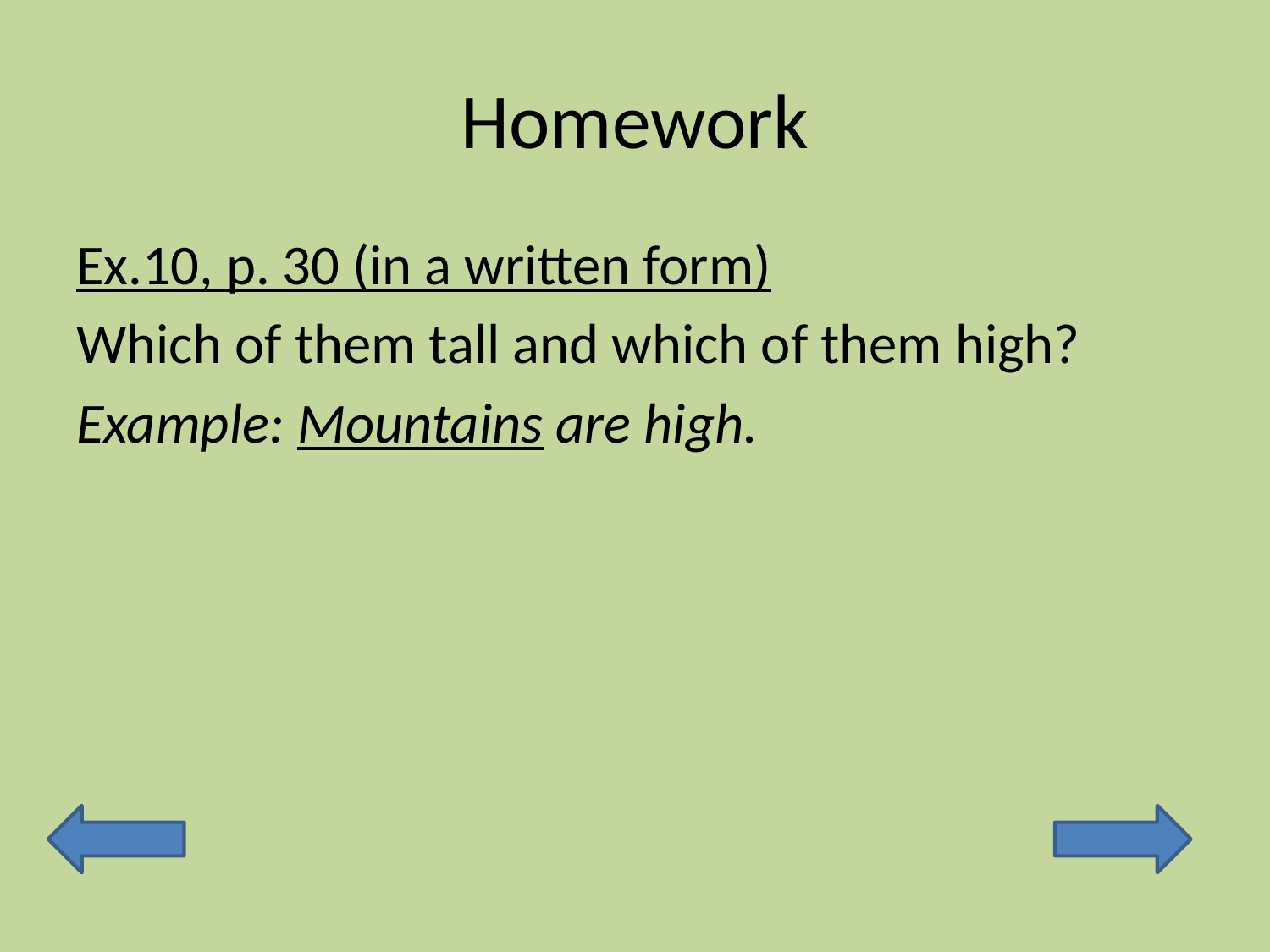

# Homework
Ex.10, p. 30 (in a written form)
Which of them tall and which of them high?
Example: Mountains are high.